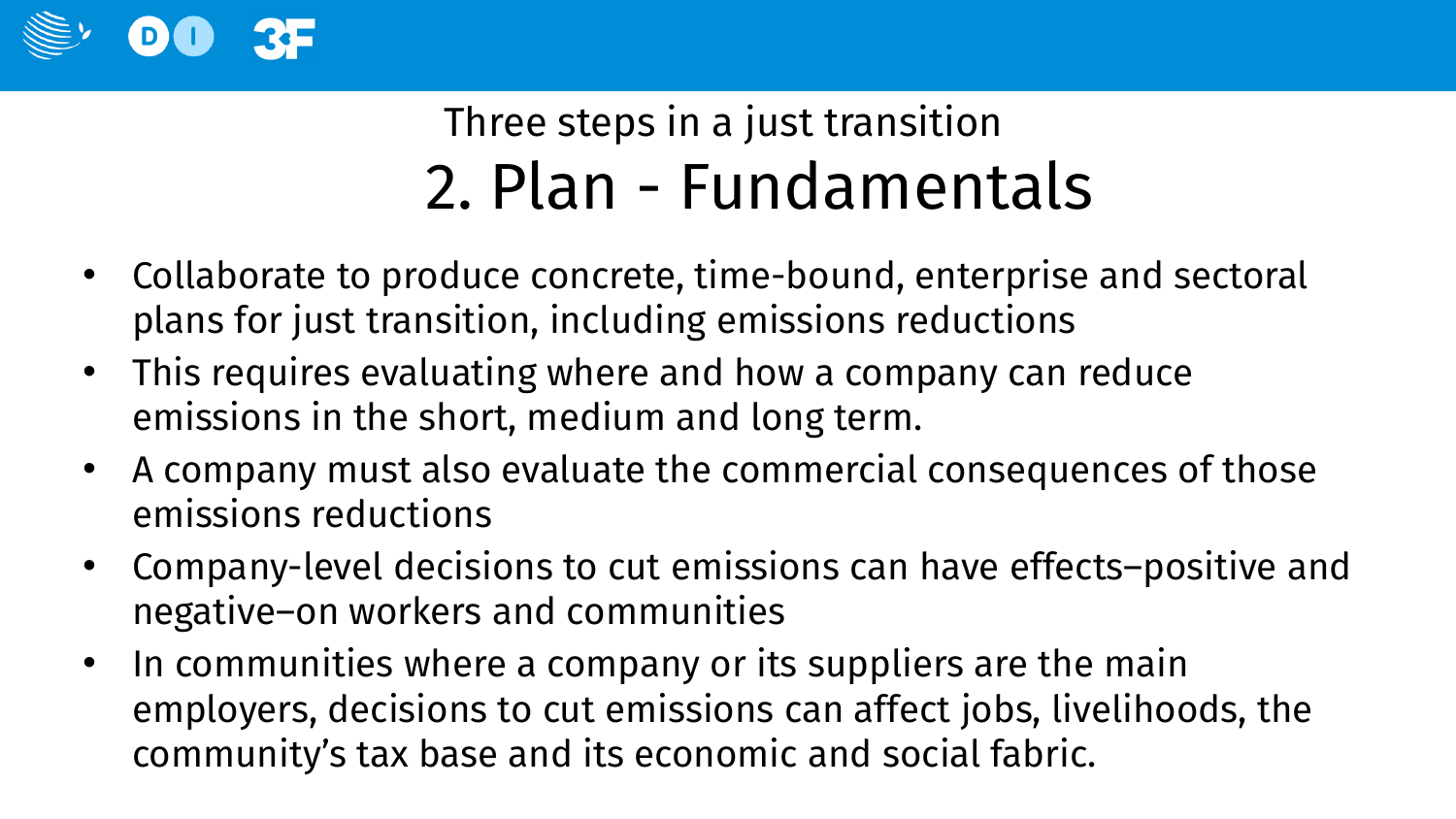

# Three steps in a just transition 2. Plan - Fundamentals
Collaborate to produce concrete, time-bound, enterprise and sectoral plans for just transition, including emissions reductions
This requires evaluating where and how a company can reduce emissions in the short, medium and long term.
A company must also evaluate the commercial consequences of those emissions reductions
Company-level decisions to cut emissions can have effects–positive and negative–on workers and communities
In communities where a company or its suppliers are the main employers, decisions to cut emissions can affect jobs, livelihoods, the community’s tax base and its economic and social fabric.